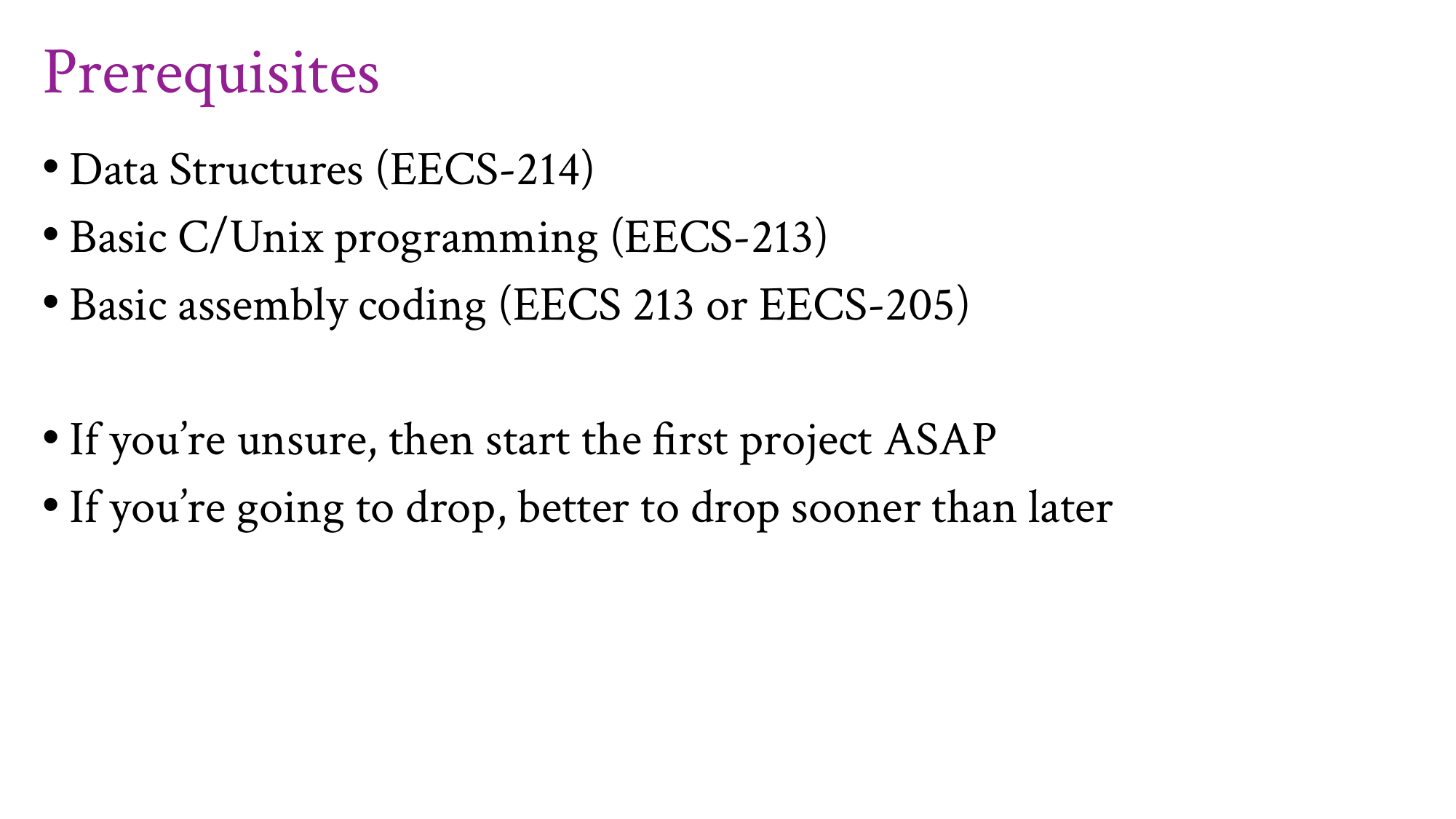

# Prerequisites
Data Structures (EECS-214)
Basic C/Unix programming (EECS-213)
Basic assembly coding (EECS 213 or EECS-205)

If you’re unsure, then start the first project ASAP
If you’re going to drop, better to drop sooner than later